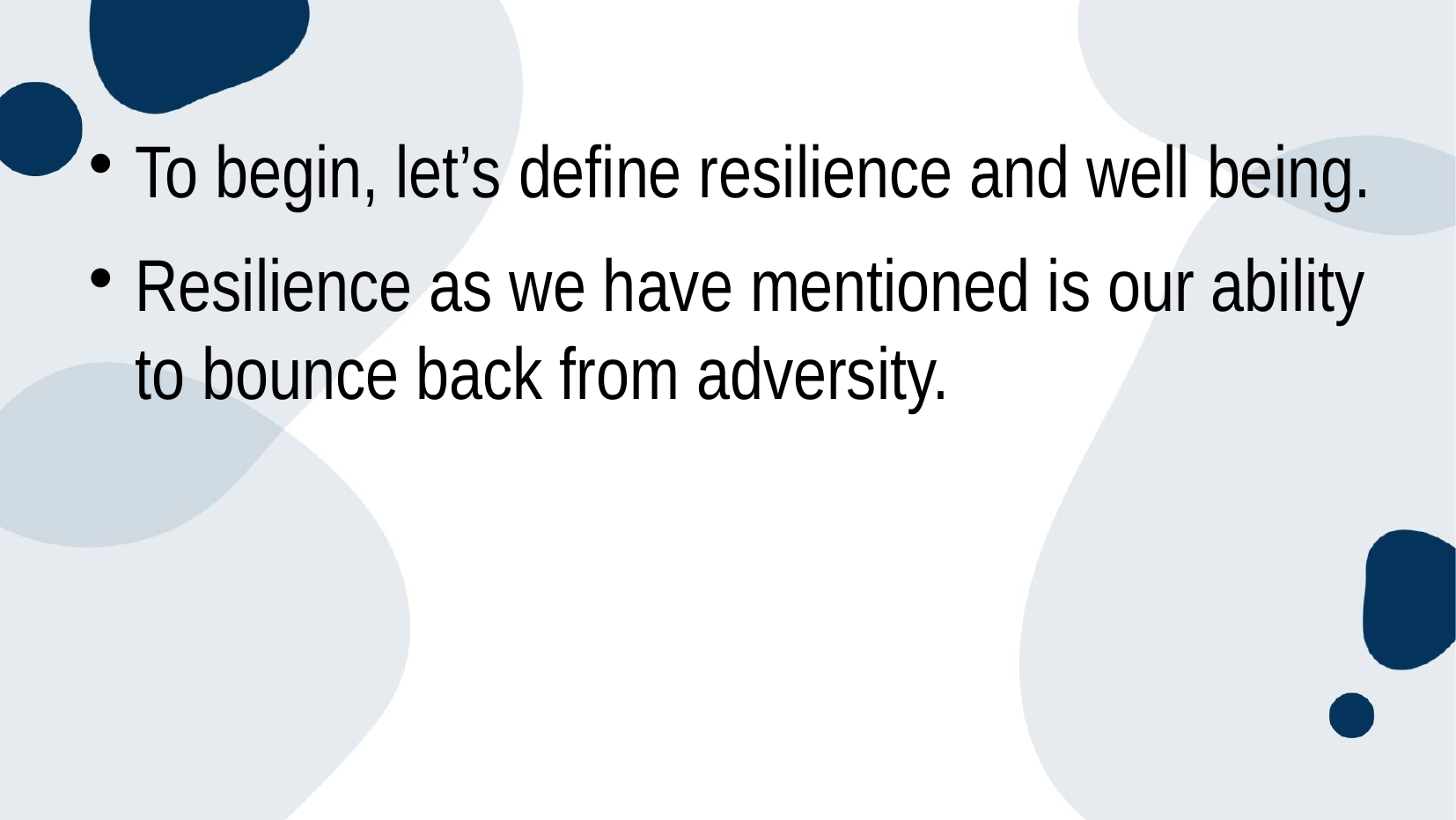

# To begin, let’s define resilience and well being.
Resilience as we have mentioned is our ability to bounce back from adversity.